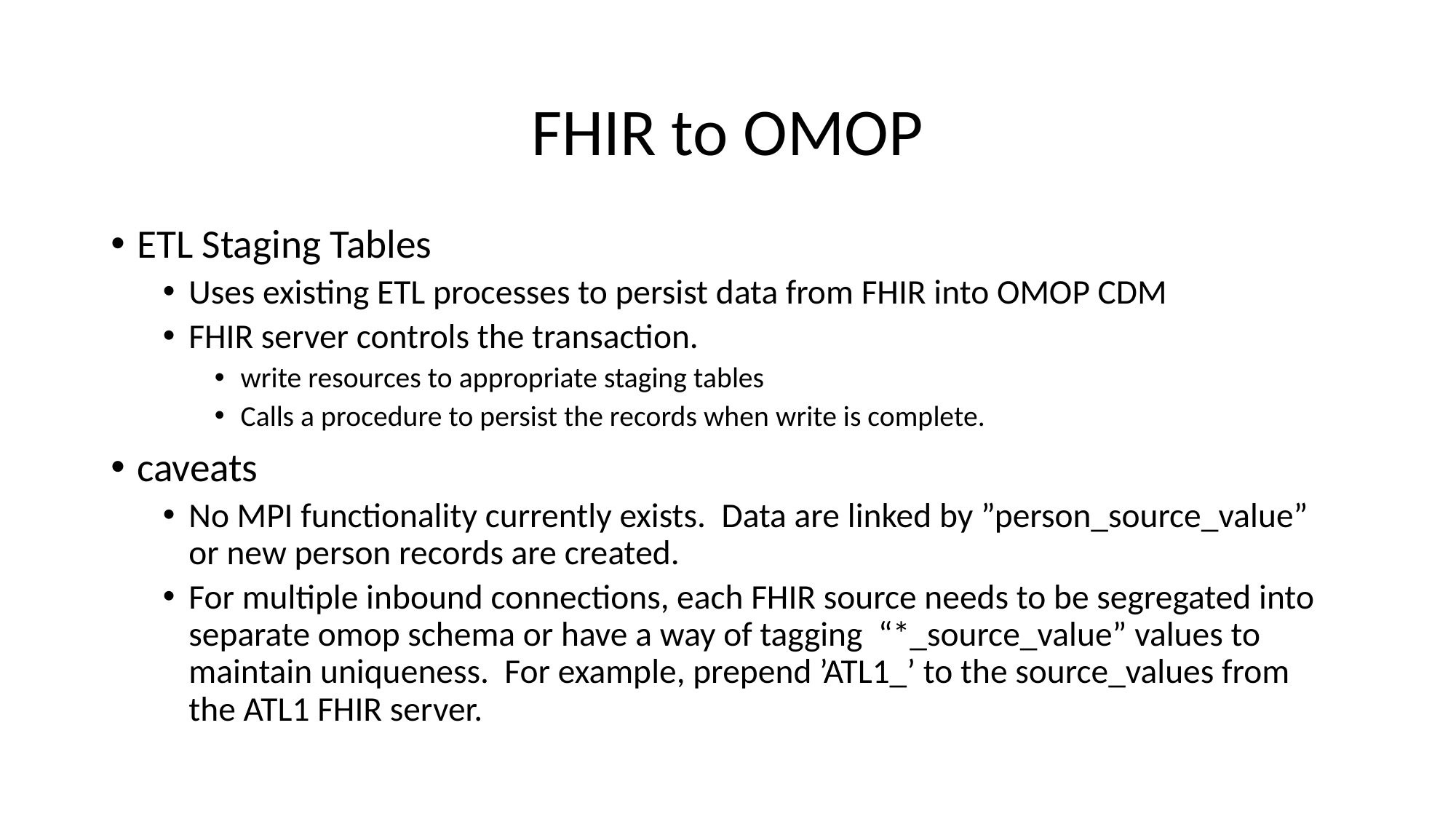

# FHIR to OMOP
ETL Staging Tables
Uses existing ETL processes to persist data from FHIR into OMOP CDM
FHIR server controls the transaction.
write resources to appropriate staging tables
Calls a procedure to persist the records when write is complete.
caveats
No MPI functionality currently exists.  Data are linked by ”person_source_value” or new person records are created.
For multiple inbound connections, each FHIR source needs to be segregated into separate omop schema or have a way of tagging  “*_source_value” values to maintain uniqueness.  For example, prepend ’ATL1_’ to the source_values from the ATL1 FHIR server.